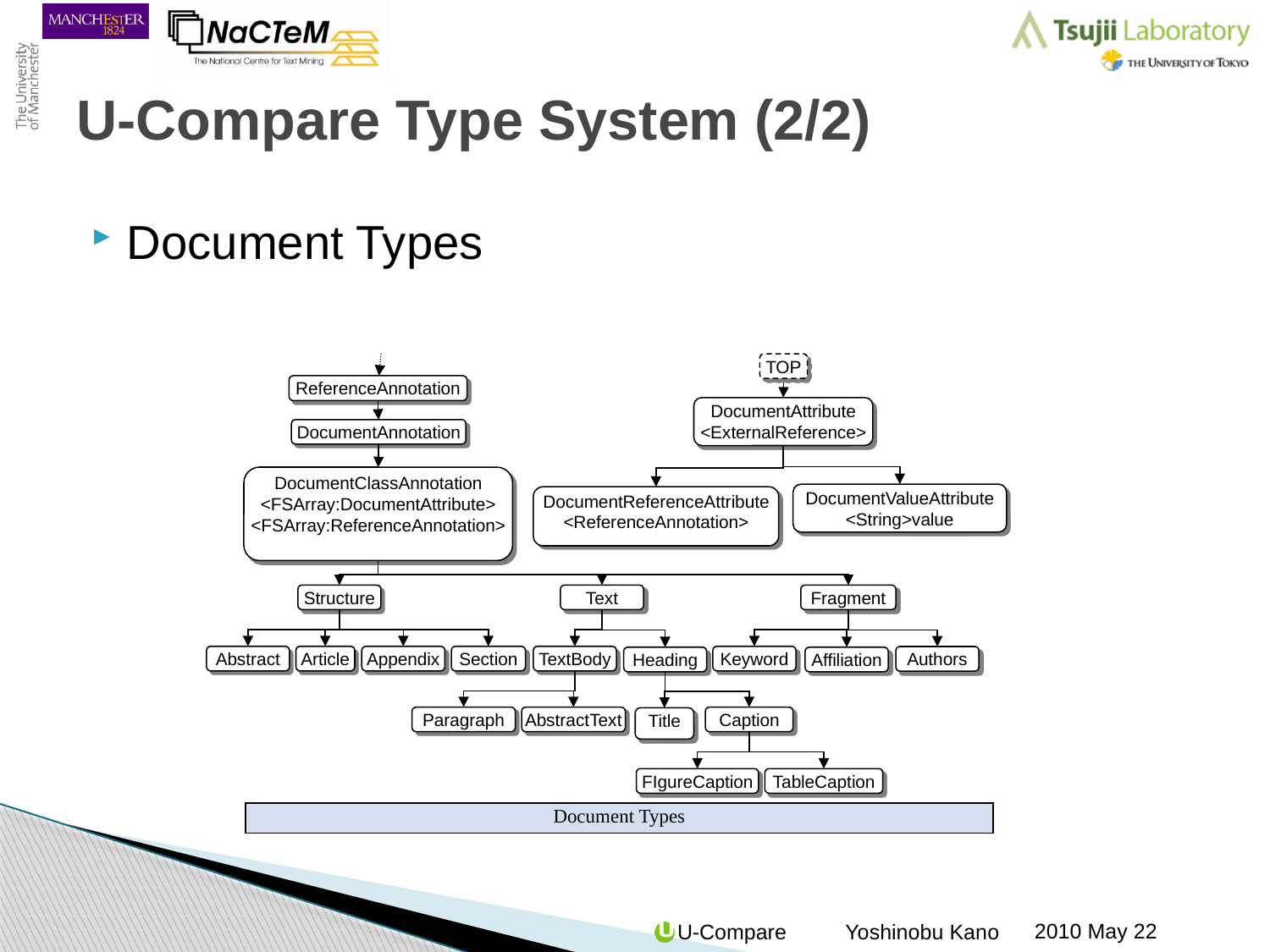

# U-Compare Type System (2/2)
Document Types
TOP
ReferenceAnnotation

DocumentAttribute
<ExternalReference>
DocumentAnnotation
DocumentClassAnnotation
<FSArray:DocumentAttribute>
<FSArray:ReferenceAnnotation>
DocumentValueAttribute
<String>value
DocumentReferenceAttribute
<ReferenceAnnotation>
Structure
Text
Fragment
Abstract
Article
Appendix
Section
TextBody
Keyword
Authors
Heading
Affiliation
Paragraph
AbstractText
Caption
Title
FIgureCaption
TableCaption
Document Types
2010 May 22
U-Compare          Yoshinobu Kano